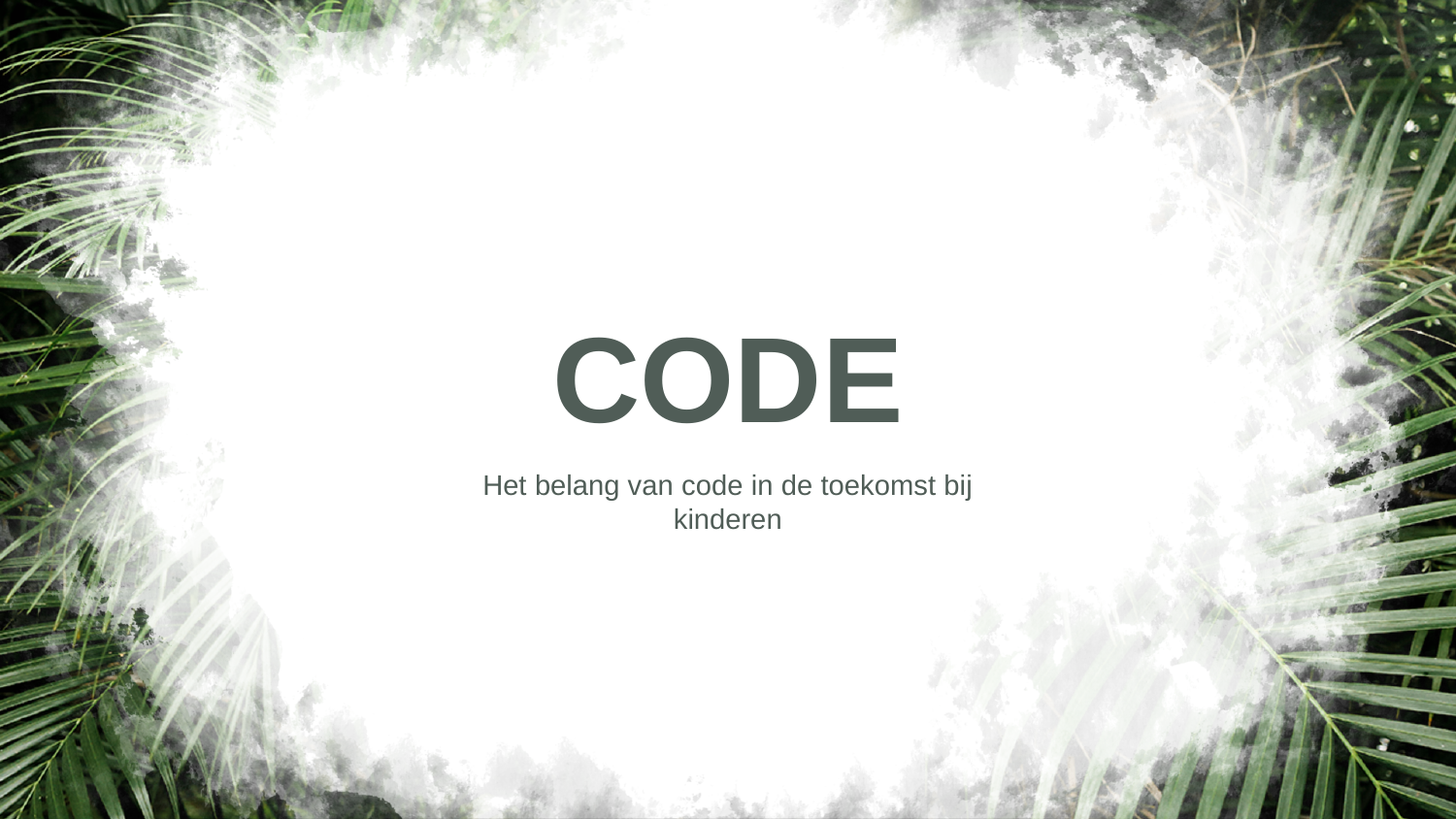

# CODE
Het belang van code in de toekomst bij kinderen